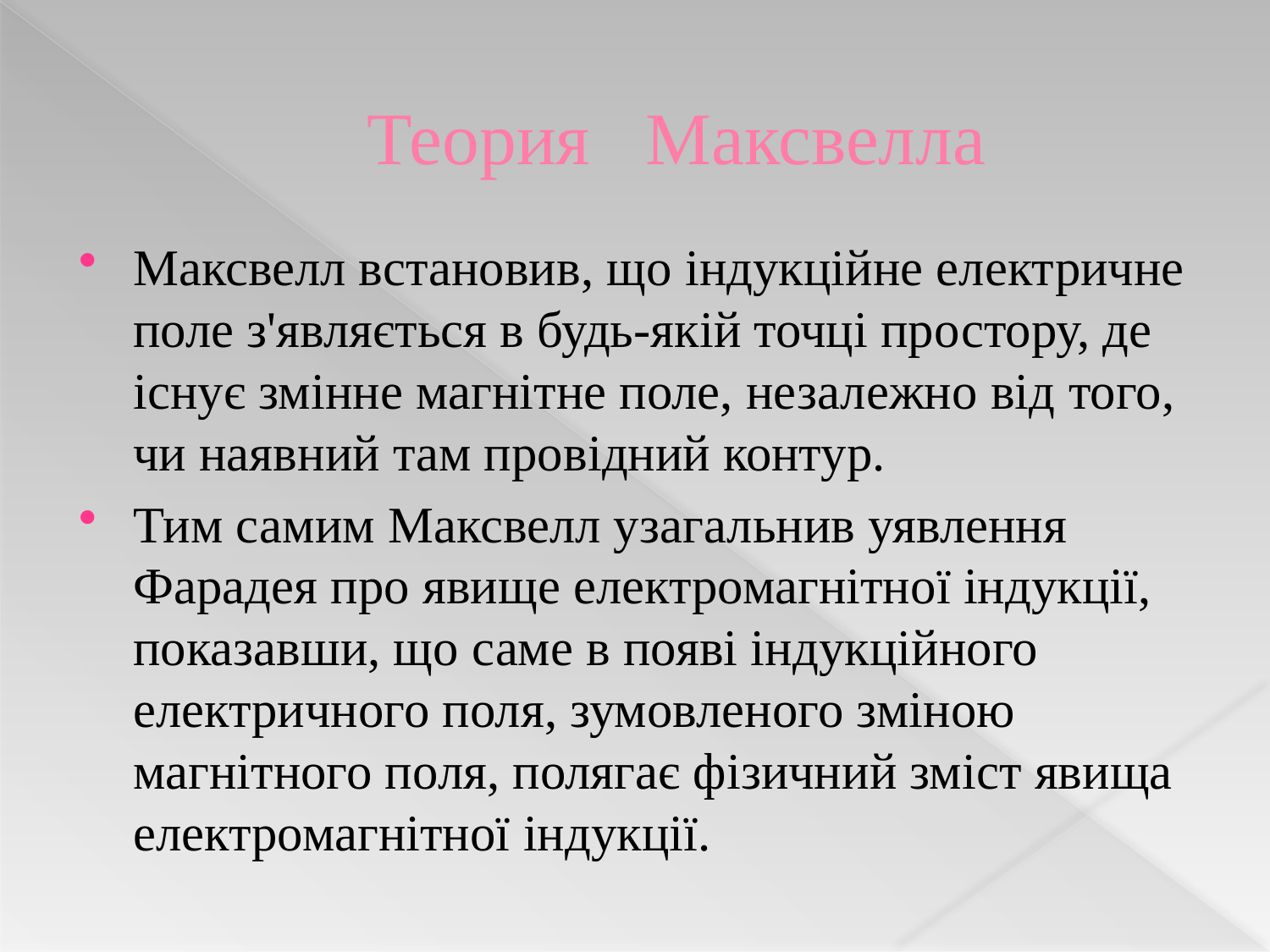

# Теория   Максвелла
Максвелл встановив, що індукційне електричне поле з'являється в будь-якій точці простору, де існує змінне магнітне поле, незалежно від того, чи наявний там провідний контур.
Тим самим Максвелл узагальнив уявлення Фарадея про явище електромагнітної індукції,
показавши, що саме в появі індукційного електричного поля, зумовленого зміною магнітного поля, полягає фізичний зміст явища електромагнітної індукції.